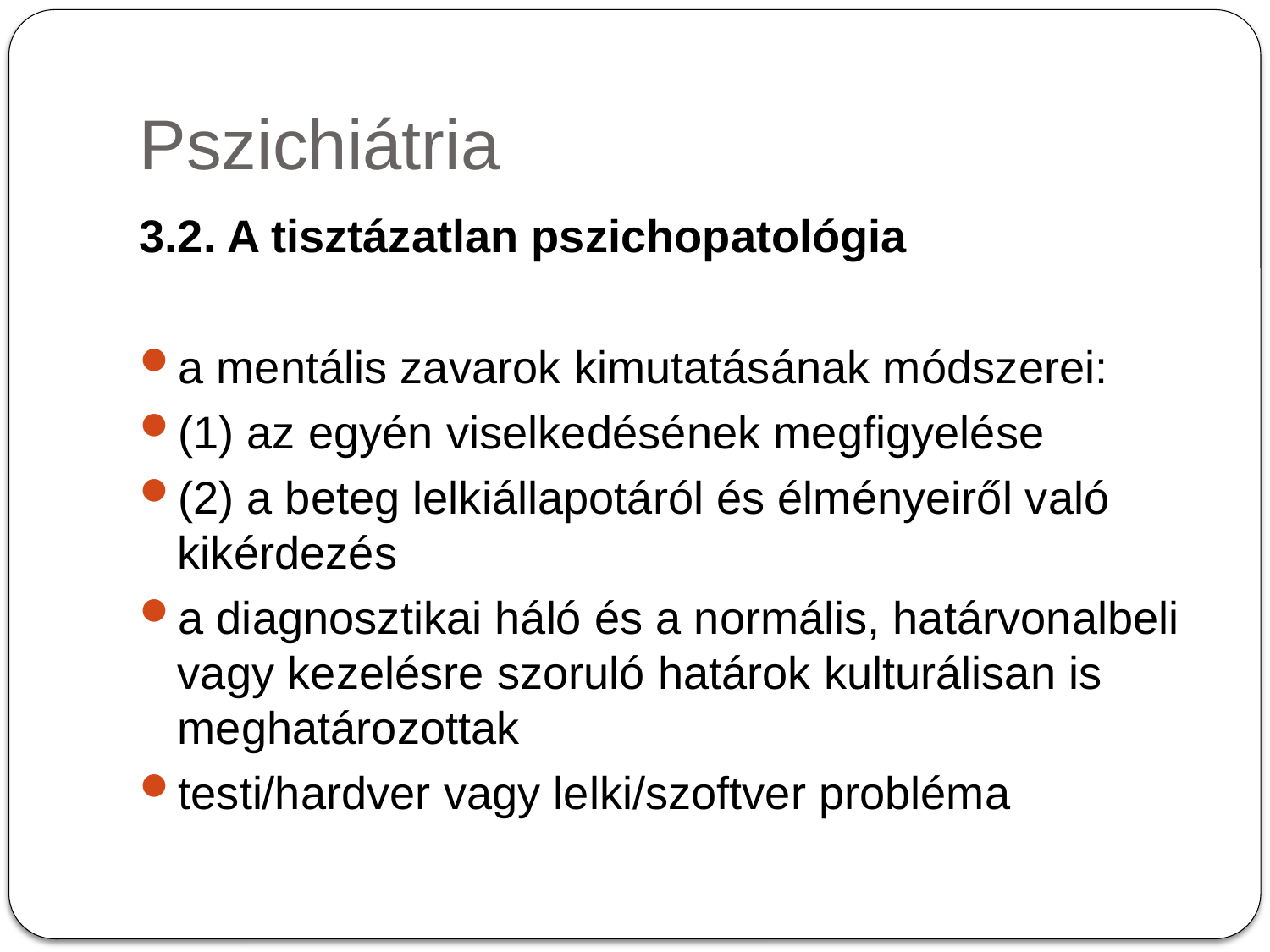

# Pszichiátria
3.2. A tisztázatlan pszichopatológia

a mentális zavarok kimutatásának módszerei:
(1) az egyén viselkedésének megfigyelése
(2) a beteg lelkiállapotáról és élményeiről való kikérdezés
a diagnosztikai háló és a normális, határvonalbeli vagy kezelésre szoruló határok kulturálisan is meghatározottak
testi/hardver vagy lelki/szoftver probléma